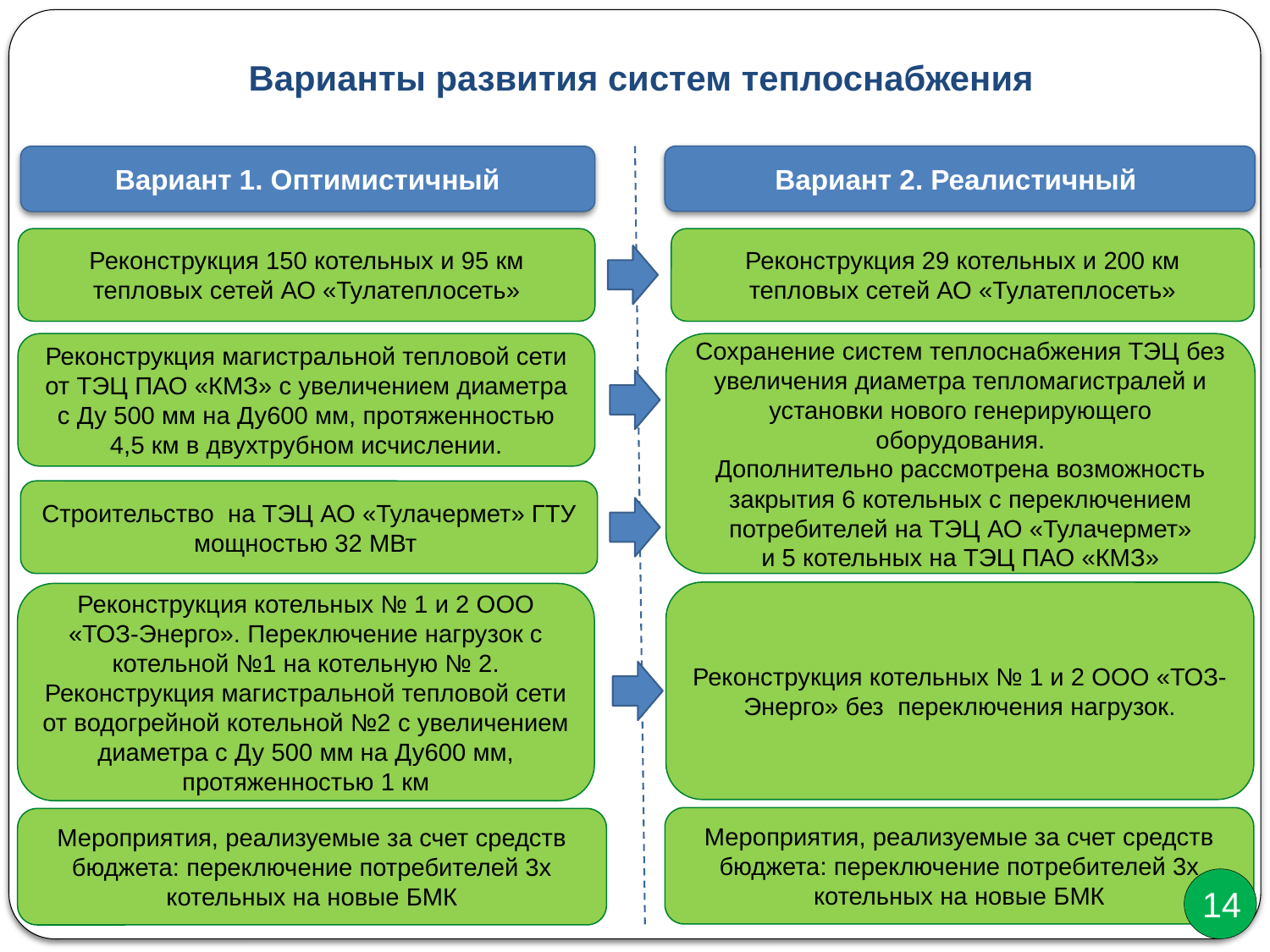

Варианты развития систем теплоснабжения
Вариант 2. Реалистичный
Вариант 1. Оптимистичный
Реконструкция 150 котельных и 95 км тепловых сетей АО «Тулатеплосеть»
Реконструкция 29 котельных и 200 км тепловых сетей АО «Тулатеплосеть»

Реконструкция магистральной тепловой сети от ТЭЦ ПАО «КМЗ» с увеличением диаметра с Ду 500 мм на Ду600 мм, протяженностью 4,5 км в двухтрубном исчислении.
Сохранение систем теплоснабжения ТЭЦ без увеличения диаметра тепломагистралей и установки нового генерирующего оборудования.
Дополнительно рассмотрена возможность закрытия 6 котельных с переключением потребителей на ТЭЦ АО «Тулачермет»
и 5 котельных на ТЭЦ ПАО «КМЗ»

Строительство  на ТЭЦ АО «Тулачермет» ГТУ мощностью 32 МВт

Реконструкция котельных № 1 и 2 ООО «ТОЗ-Энерго» без  переключения нагрузок.
Реконструкция котельных № 1 и 2 ООО «ТОЗ-Энерго». Переключение нагрузок c котельной №1 на котельную № 2. Реконструкция магистральной тепловой сети от водогрейной котельной №2 с увеличением диаметра с Ду 500 мм на Ду600 мм, протяженностью 1 км

Мероприятия, реализуемые за счет средств бюджета: переключение потребителей 3х котельных на новые БМК
Мероприятия, реализуемые за счет средств бюджета: переключение потребителей 3х котельных на новые БМК

14